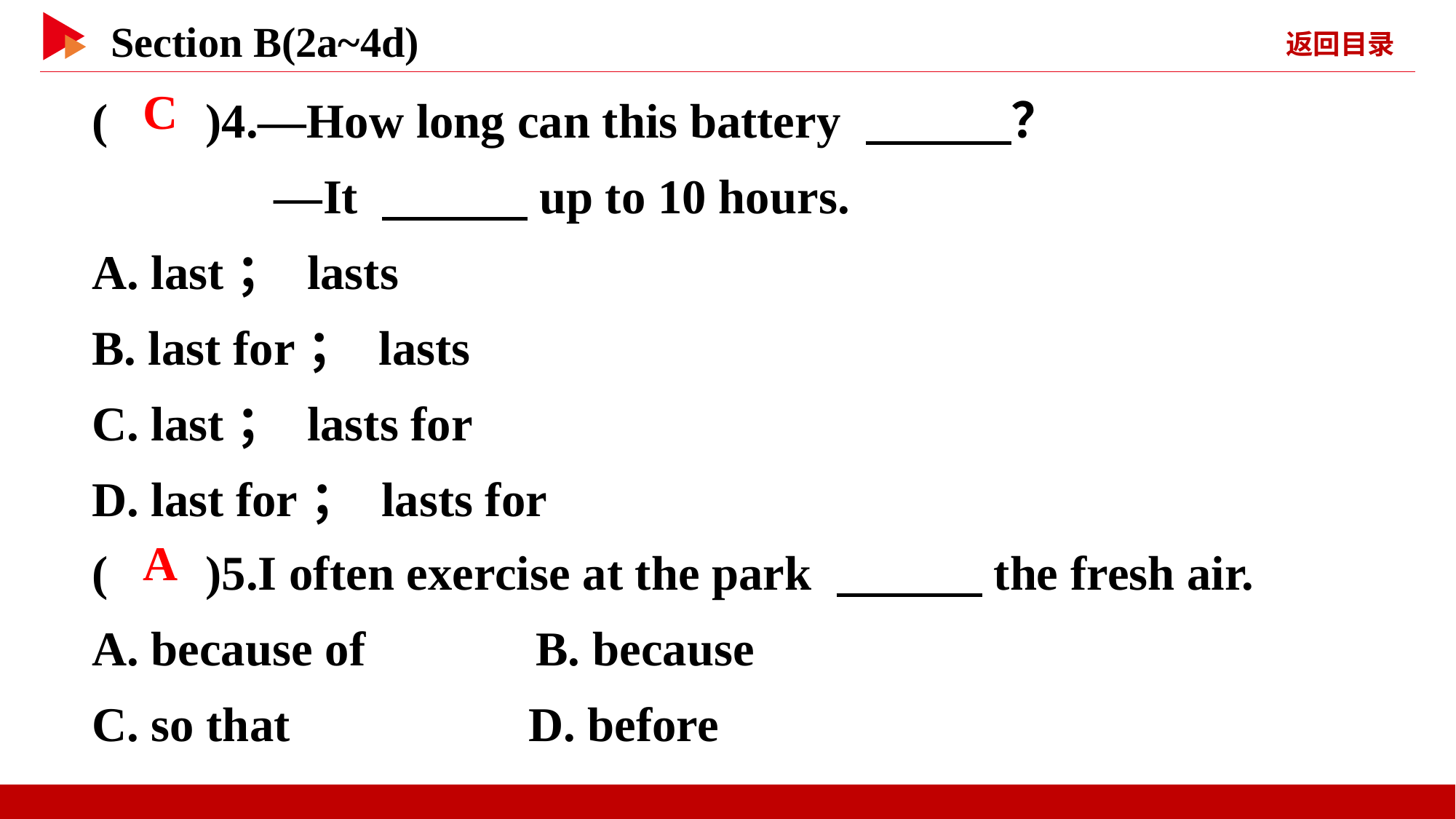

(        )4.—How long can this battery 　　　？
               —It 　　　up to 10 hours.
A. last； lasts
B. last for； lasts
C. last； lasts for
D. last for； lasts for
   C
(        )5.I often exercise at the park 　　　the fresh air.
A. because of              B. because
C. so that             	D. before
   A